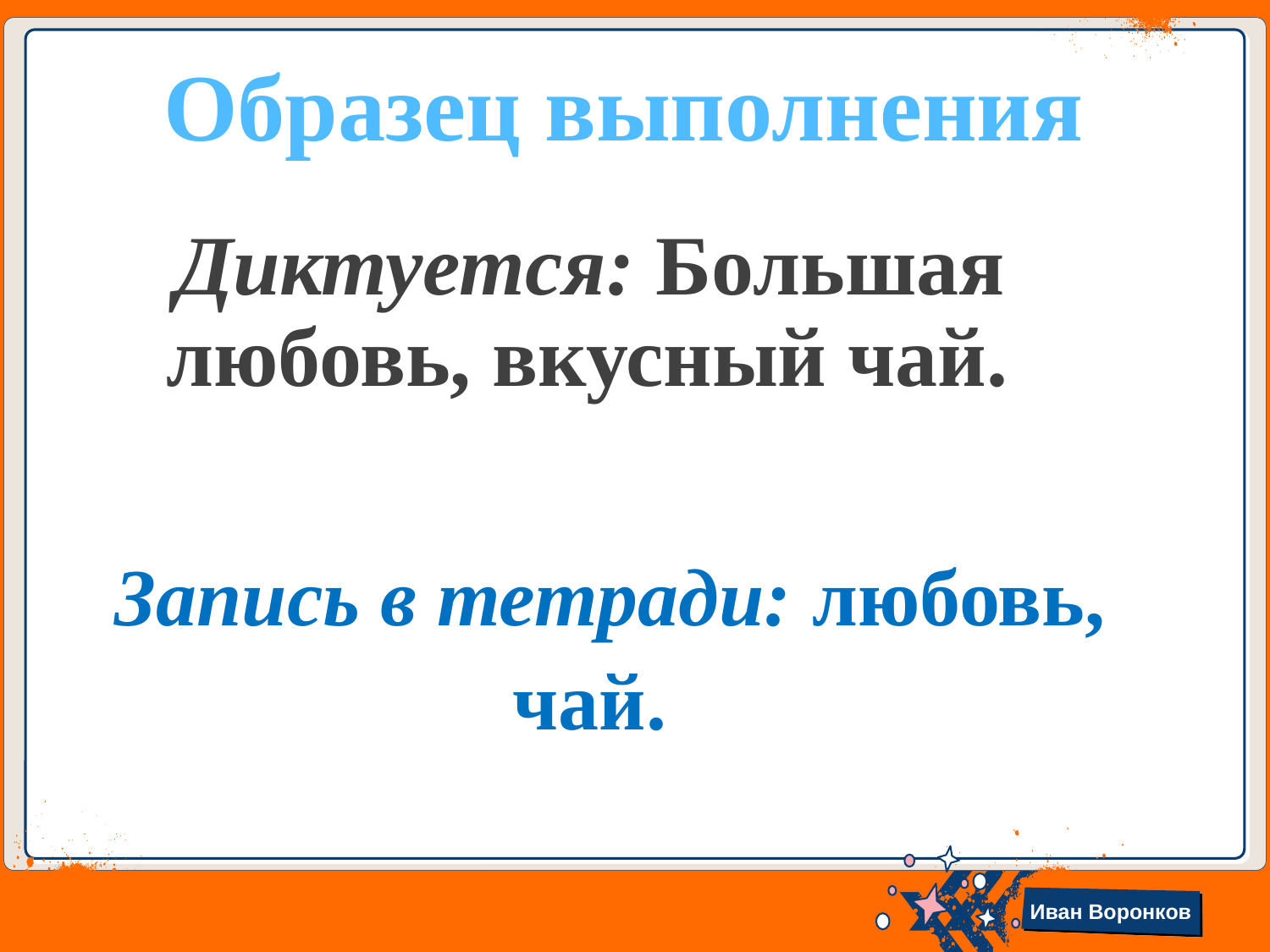

Образец выполнения
#
Диктуется: Большая любовь, вкусный чай.
Запись в тетради: любовь,
чай.